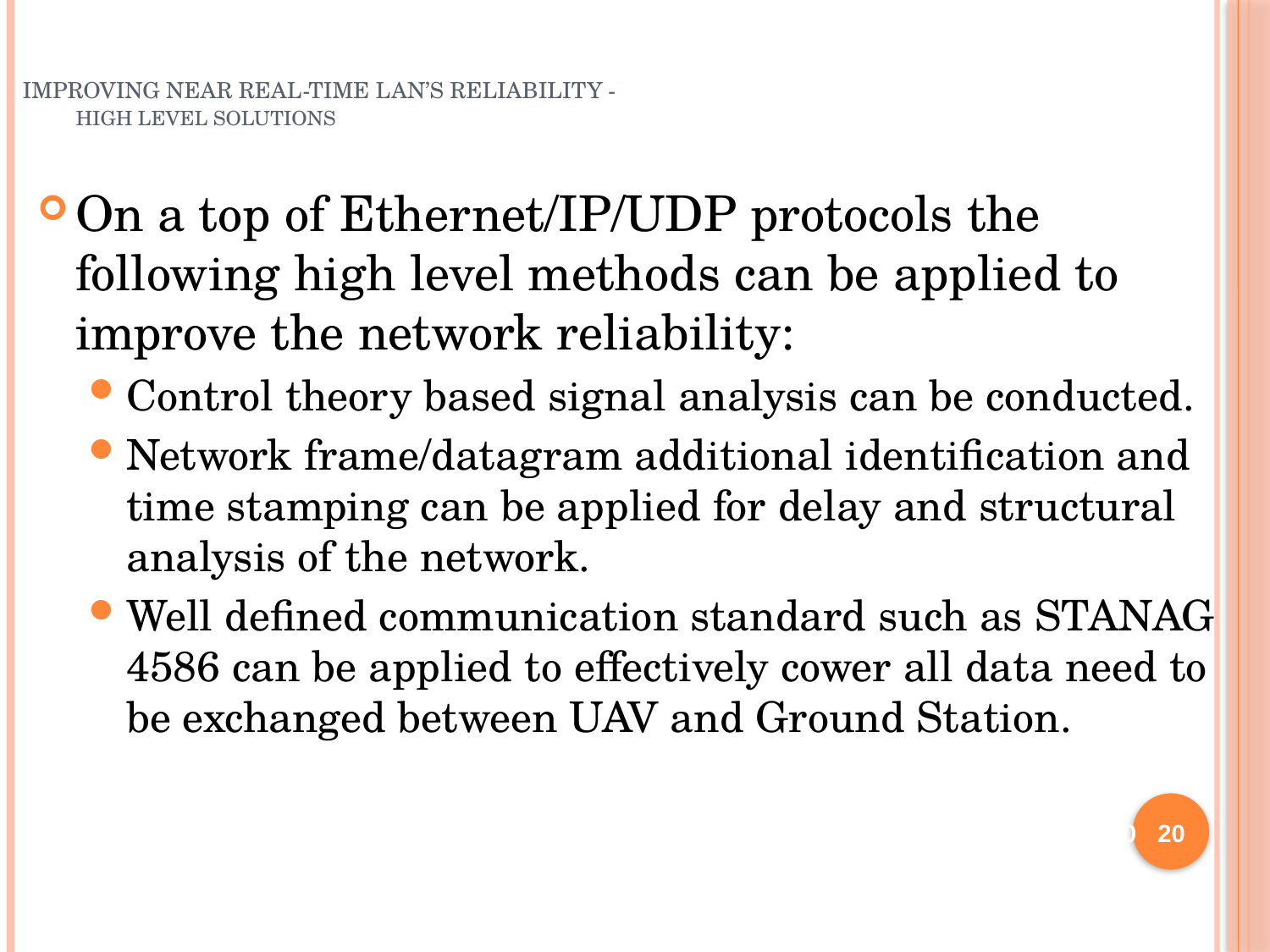

# Improving Near Real-Time LAN’s Reliability - High Level Solutions
On a top of Ethernet/IP/UDP protocols the following high level methods can be applied to improve the network reliability:
Control theory based signal analysis can be conducted.
Network frame/datagram additional identification and time stamping can be applied for delay and structural analysis of the network.
Well defined communication standard such as STANAG 4586 can be applied to effectively cower all data need to be exchanged between UAV and Ground Station.
20
20
20